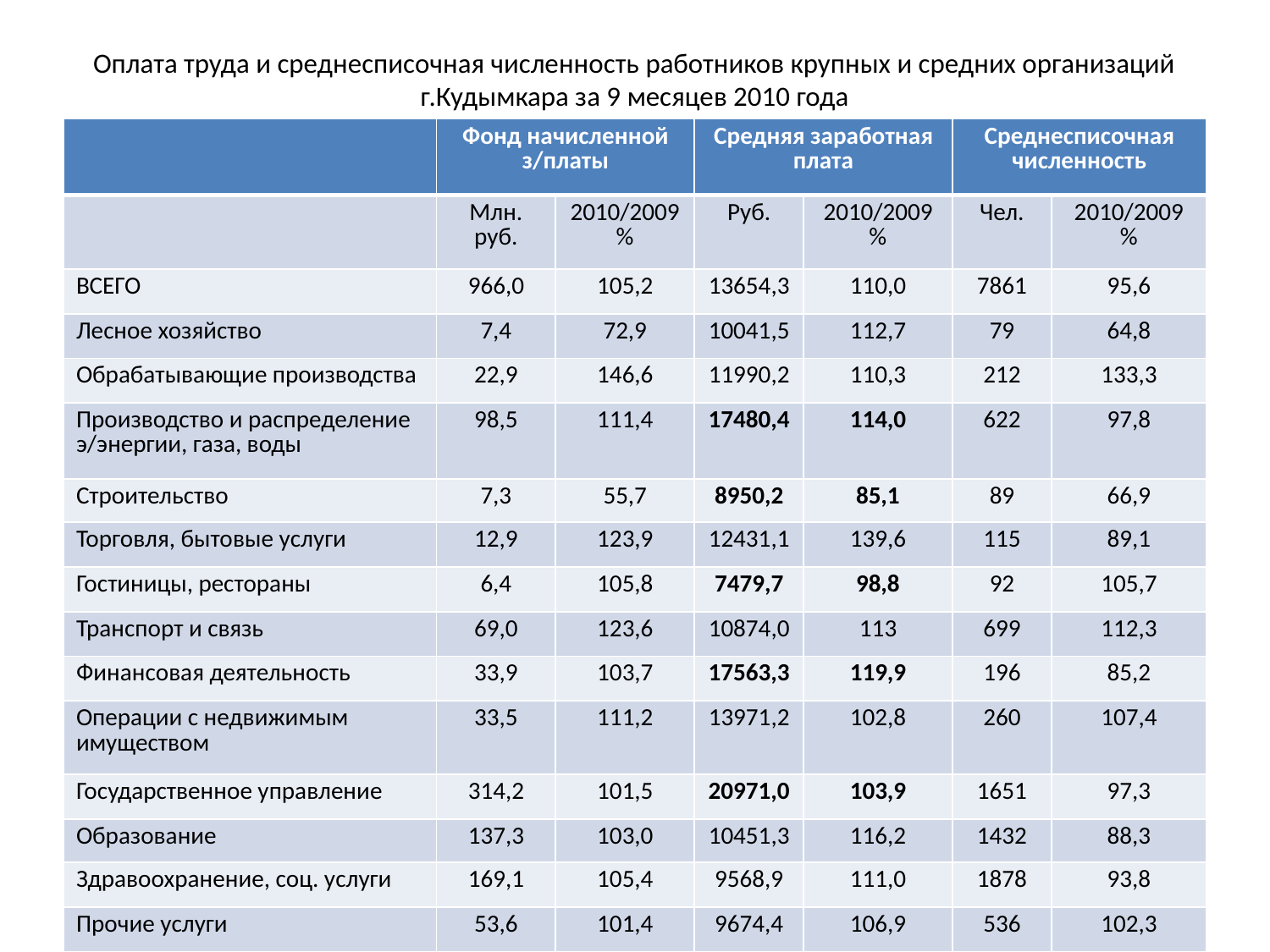

# Оплата труда и среднесписочная численность работников крупных и средних организаций г.Кудымкара за 9 месяцев 2010 года
|  | Фонд начисленной з/платы |  | Средняя заработная плата |  | Среднесписочная численность |  |
| --- | --- | --- | --- | --- | --- | --- |
|  | Млн. руб. | 2010/2009% | Руб. | 2010/2009% | Чел. | 2010/2009 % |
| ВСЕГО | 966,0 | 105,2 | 13654,3 | 110,0 | 7861 | 95,6 |
| Лесное хозяйство | 7,4 | 72,9 | 10041,5 | 112,7 | 79 | 64,8 |
| Обрабатывающие производства | 22,9 | 146,6 | 11990,2 | 110,3 | 212 | 133,3 |
| Производство и распределение э/энергии, газа, воды | 98,5 | 111,4 | 17480,4 | 114,0 | 622 | 97,8 |
| Строительство | 7,3 | 55,7 | 8950,2 | 85,1 | 89 | 66,9 |
| Торговля, бытовые услуги | 12,9 | 123,9 | 12431,1 | 139,6 | 115 | 89,1 |
| Гостиницы, рестораны | 6,4 | 105,8 | 7479,7 | 98,8 | 92 | 105,7 |
| Транспорт и связь | 69,0 | 123,6 | 10874,0 | 113 | 699 | 112,3 |
| Финансовая деятельность | 33,9 | 103,7 | 17563,3 | 119,9 | 196 | 85,2 |
| Операции с недвижимым имуществом | 33,5 | 111,2 | 13971,2 | 102,8 | 260 | 107,4 |
| Государственное управление | 314,2 | 101,5 | 20971,0 | 103,9 | 1651 | 97,3 |
| Образование | 137,3 | 103,0 | 10451,3 | 116,2 | 1432 | 88,3 |
| Здравоохранение, соц. услуги | 169,1 | 105,4 | 9568,9 | 111,0 | 1878 | 93,8 |
| Прочие услуги | 53,6 | 101,4 | 9674,4 | 106,9 | 536 | 102,3 |